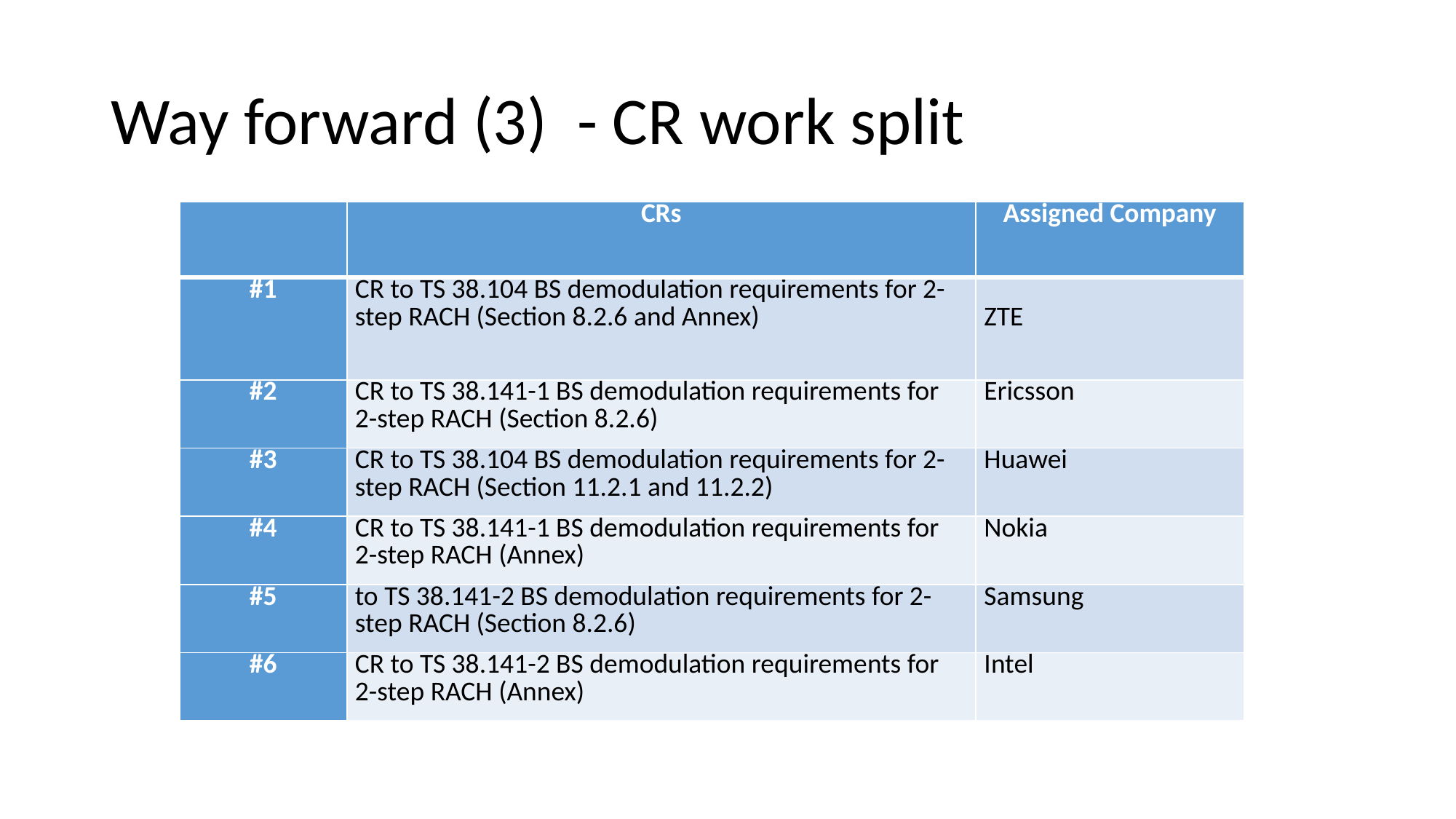

# Way forward (3)  - CR work split
|  | CRs | Assigned Company |
| --- | --- | --- |
| #1 | CR to TS 38.104 BS demodulation requirements for 2-step RACH (Section 8.2.6 and Annex) | ZTE |
| #2 | CR to TS 38.141-1 BS demodulation requirements for 2-step RACH (Section 8.2.6) | Ericsson |
| #3 | CR to TS 38.104 BS demodulation requirements for 2-step RACH (Section 11.2.1 and 11.2.2) | Huawei |
| #4 | CR to TS 38.141-1 BS demodulation requirements for 2-step RACH (Annex) | Nokia |
| #5 | to TS 38.141-2 BS demodulation requirements for 2-step RACH (Section 8.2.6) | Samsung |
| #6 | CR to TS 38.141-2 BS demodulation requirements for 2-step RACH (Annex) | Intel |